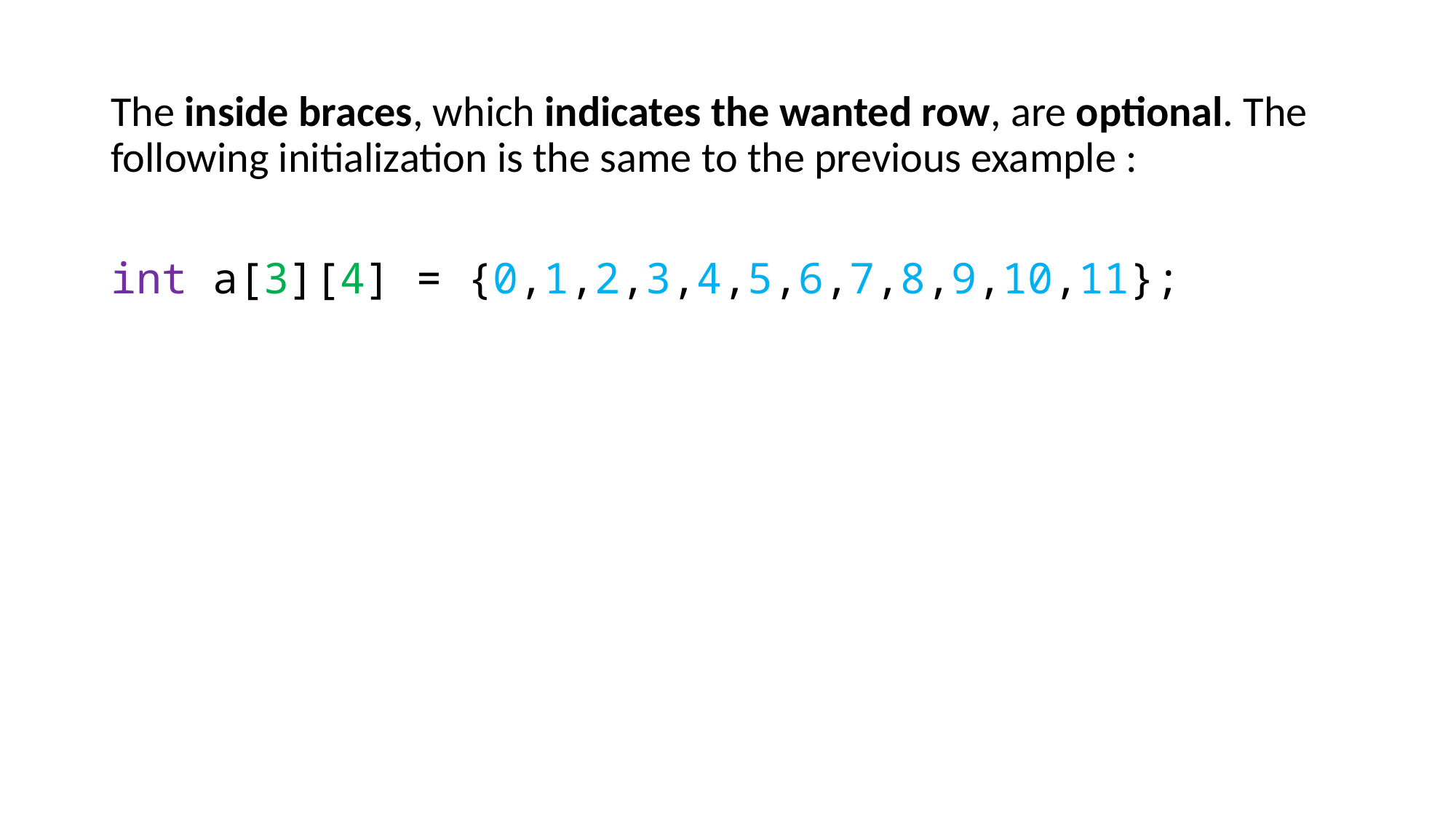

The inside braces, which indicates the wanted row, are optional. The following initialization is the same to the previous example :

int a[3][4] = {0,1,2,3,4,5,6,7,8,9,10,11};